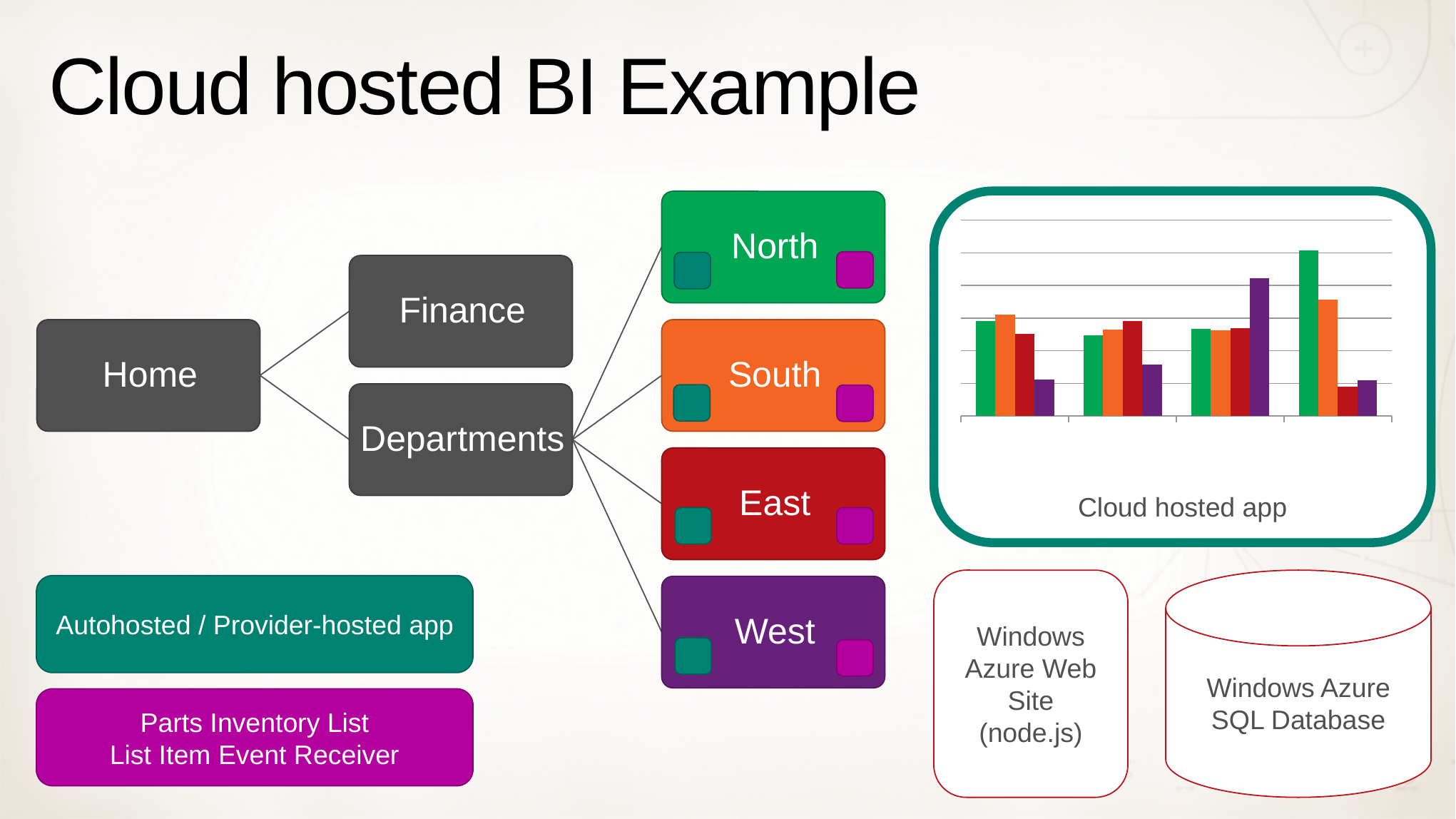

# Cloud hosted BI Example
Home

Finance

Departments

North

South

East

West

### Chart

| Category | North | South | East | West |
|---|---|---|---|---|
| Part A | 145.0 | 155.0 | 126.0 | 56.0 |
| Part B | 124.0 | 132.0 | 145.0 | 79.0 |
| Part C | 133.0 | 131.0 | 135.0 | 211.0 |
| Part D | 254.0 | 178.0 | 45.0 | 55.0 |

Cloud hosted app

Windows Azure Web Site
(node.js)
Windows Azure SQL Database
Autohosted / Provider-hosted app

Parts Inventory List
List Item Event Receiver